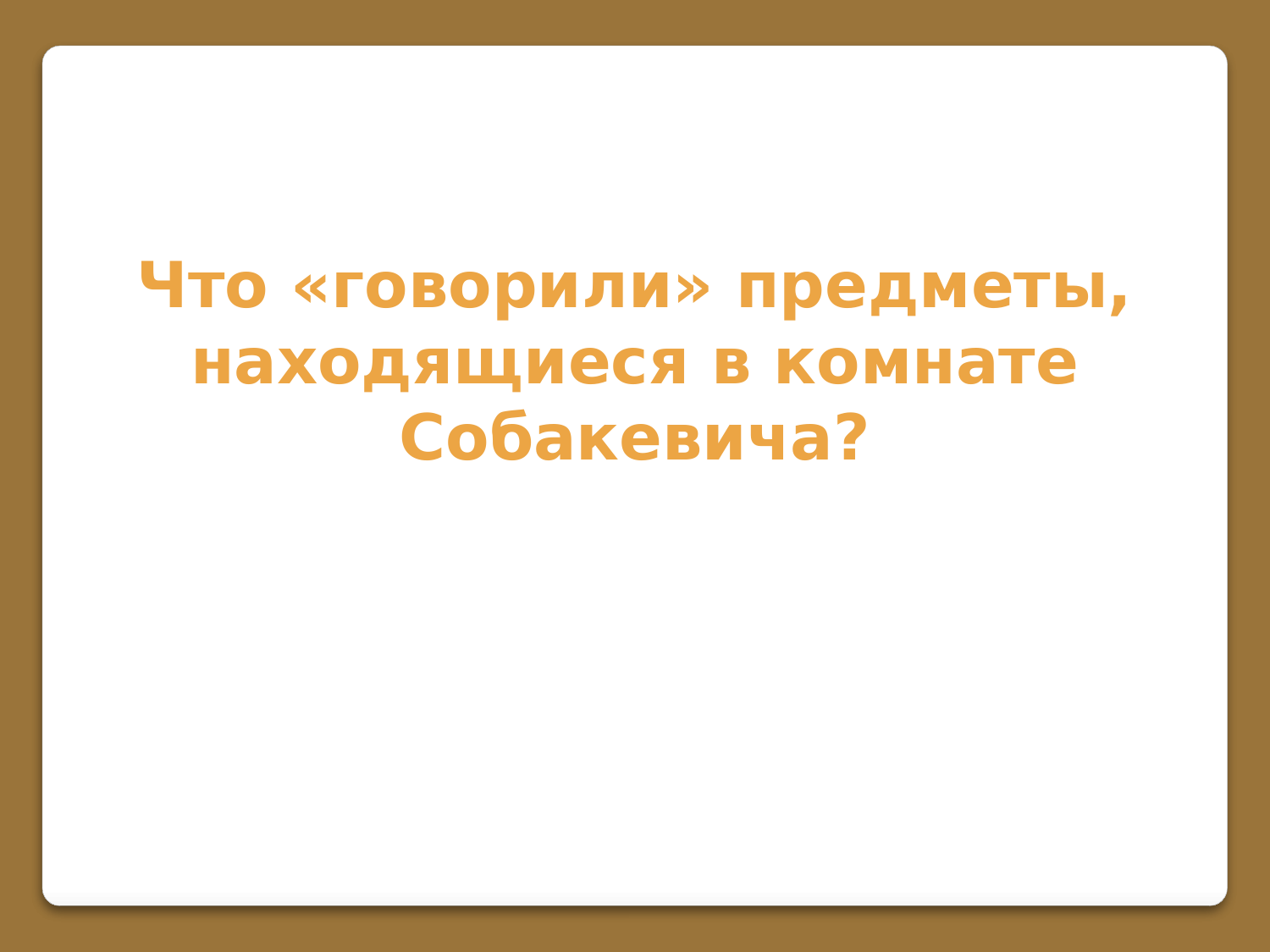

Что «говорили» предметы,
находящиеся в комнате
Собакевича?